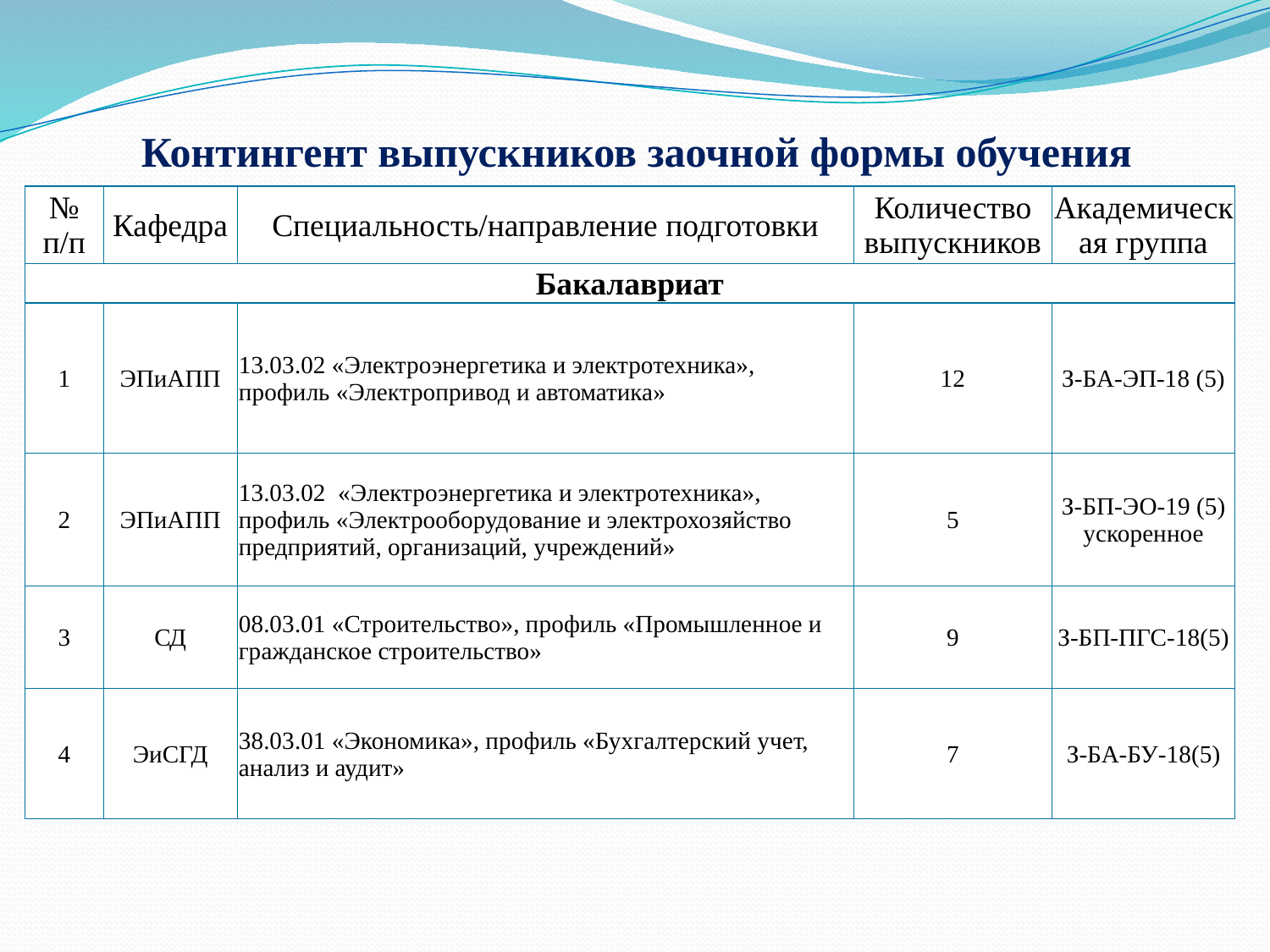

# Контингент выпускников заочной формы обучения
| № п/п | Кафедра | Специальность/направление подготовки | Количество выпускников | Академическая группа |
| --- | --- | --- | --- | --- |
| Бакалавриат |  |  |  |  |
| 1 | ЭПиАПП | 13.03.02 «Электроэнергетика и электротехника», профиль «Электропривод и автоматика» | 12 | З-БА-ЭП-18 (5) |
| 2 | ЭПиАПП | 13.03.02 «Электроэнергетика и электротехника», профиль «Электрооборудование и электрохозяйство предприятий, организаций, учреждений» | 5 | З-БП-ЭО-19 (5) ускоренное |
| 3 | СД | 08.03.01 «Строительство», профиль «Промышленное и гражданское строительство» | 9 | З-БП-ПГС-18(5) |
| 4 | ЭиСГД | 38.03.01 «Экономика», профиль «Бухгалтерский учет, анализ и аудит» | 7 | З-БА-БУ-18(5) |